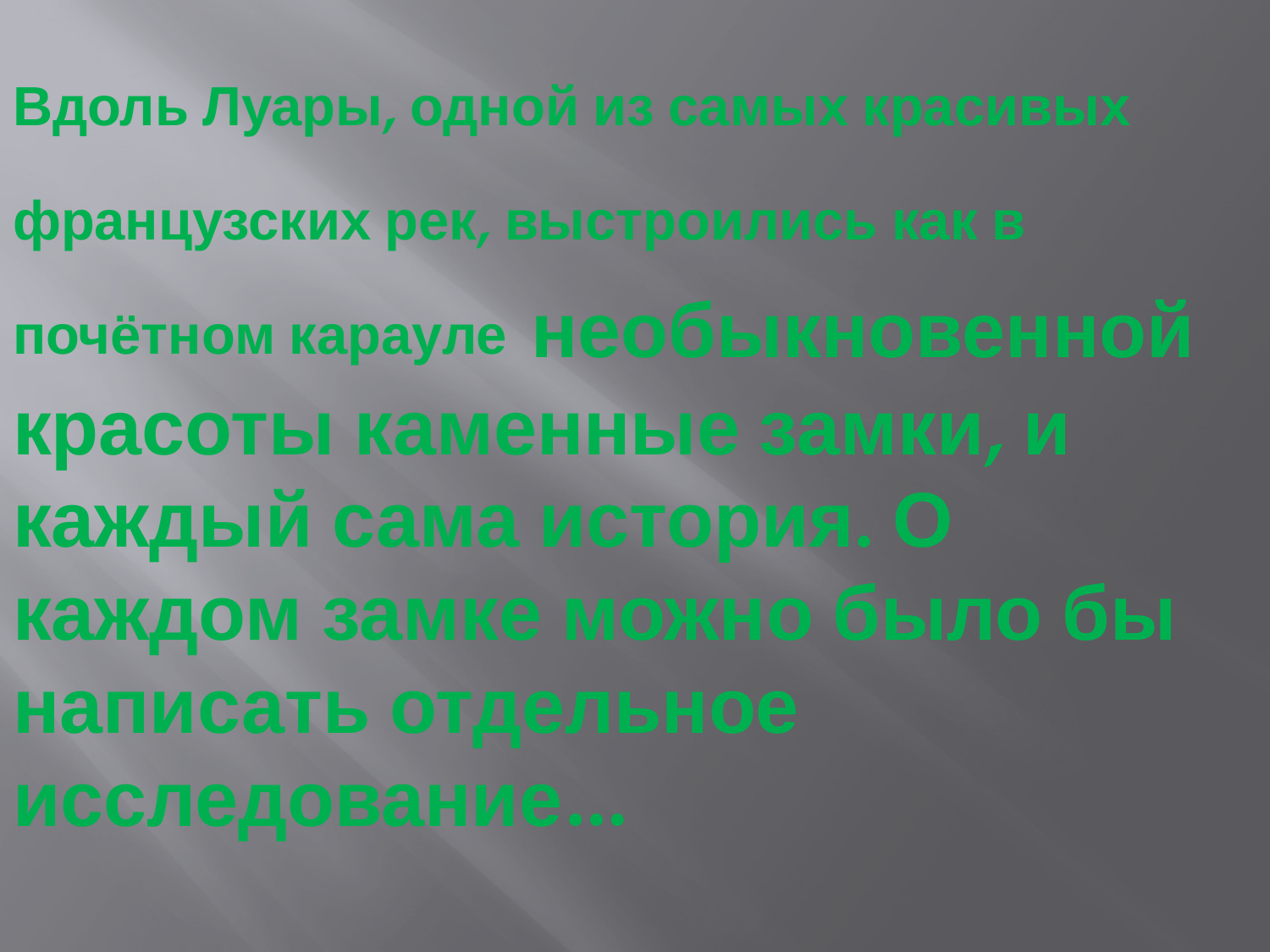

Вдоль Луары, одной из самых красивых французских рек, выстроились как в почётном карауле необыкновенной красоты каменные замки, и каждый сама история. О каждом замке можно было бы написать отдельное исследование…